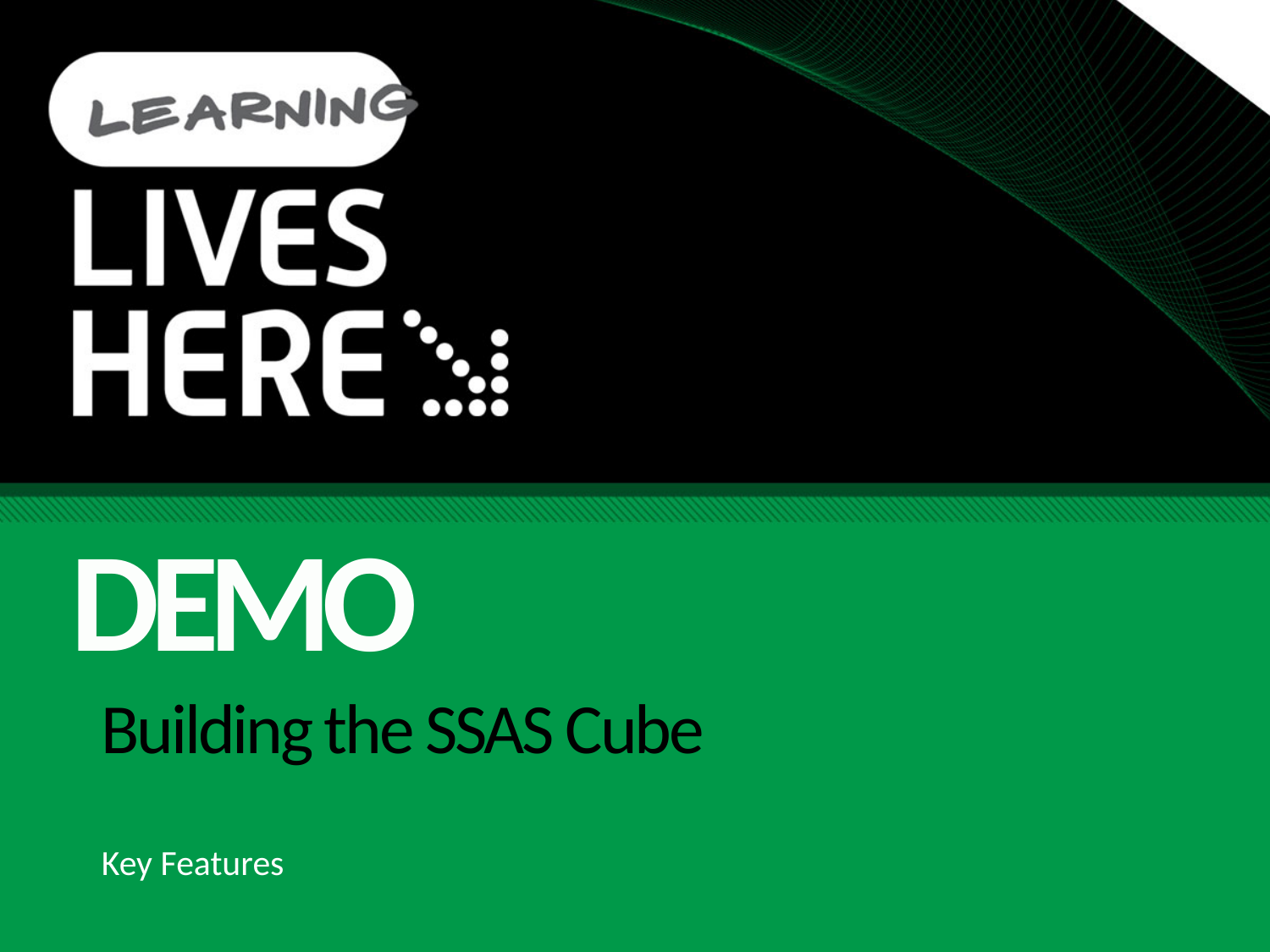

DEMO
# Building the SSAS Cube
Key Features